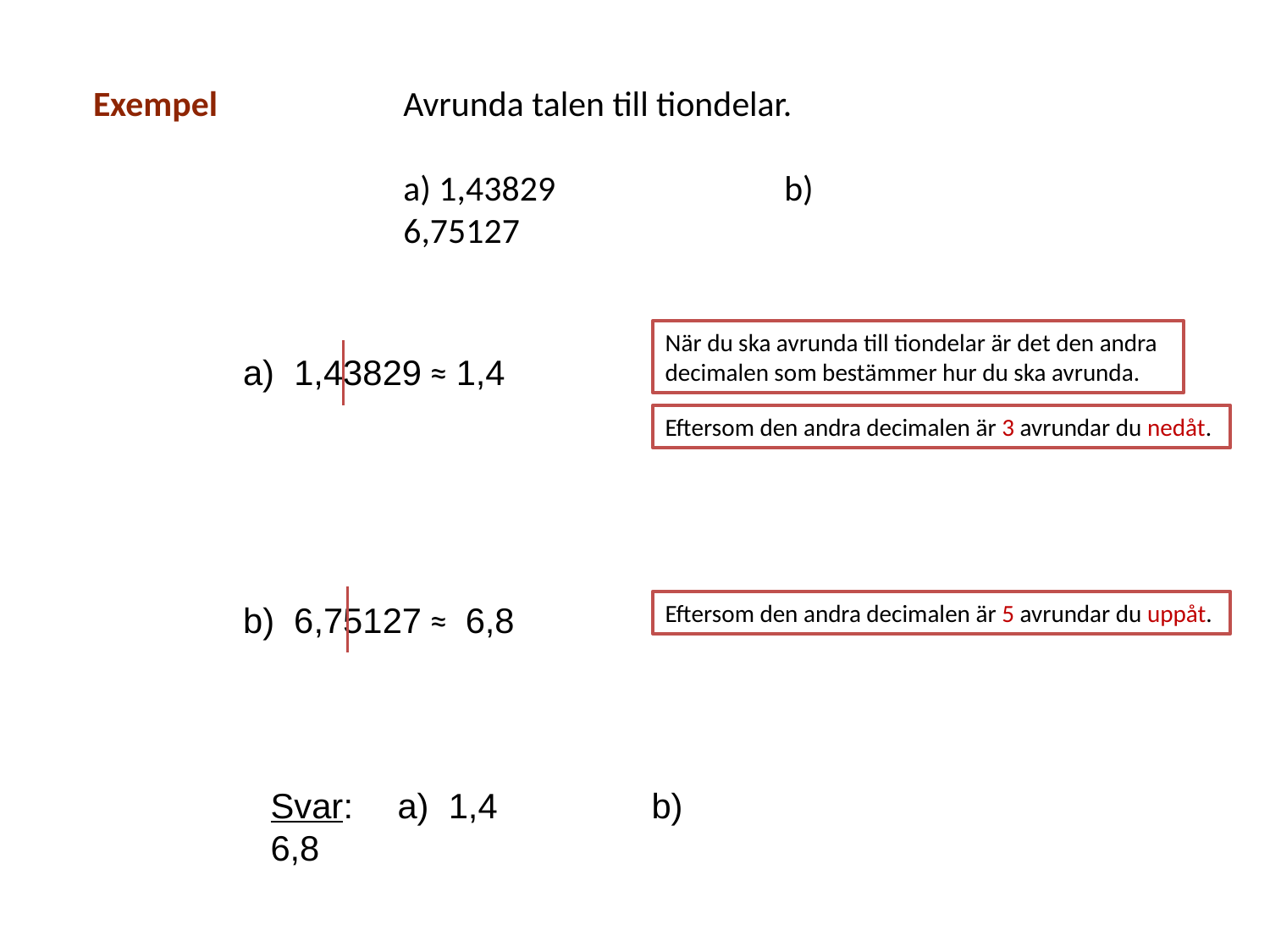

Exempel
Avrunda talen till tiondelar.

a) 1,43829 		b) 6,75127
När du ska avrunda till tiondelar är det den andra decimalen som bestämmer hur du ska avrunda.
a)  1,43829 ≈
1,4
Eftersom den andra decimalen är 3 avrundar du nedåt.
b)  6,75127 ≈
6,8
Eftersom den andra decimalen är 5 avrundar du uppåt.
Svar: 	a)  1,4		b)  6,8